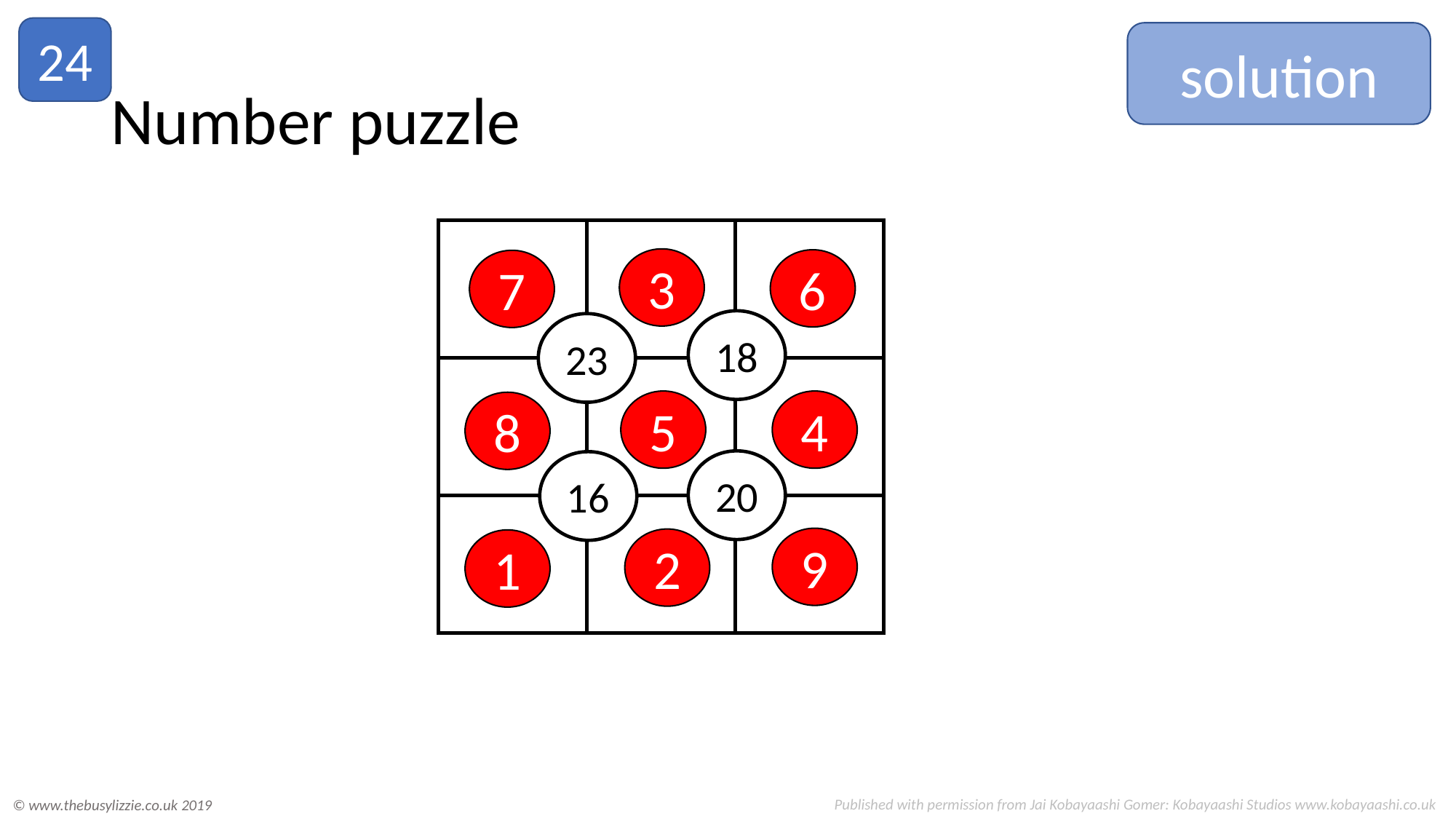

24
solution
# Number puzzle

18
23

20
16

3
6
7
5
4
8
9
2
1
Published with permission from Jai Kobayaashi Gomer: Kobayaashi Studios www.kobayaashi.co.uk
© www.thebusylizzie.co.uk 2019